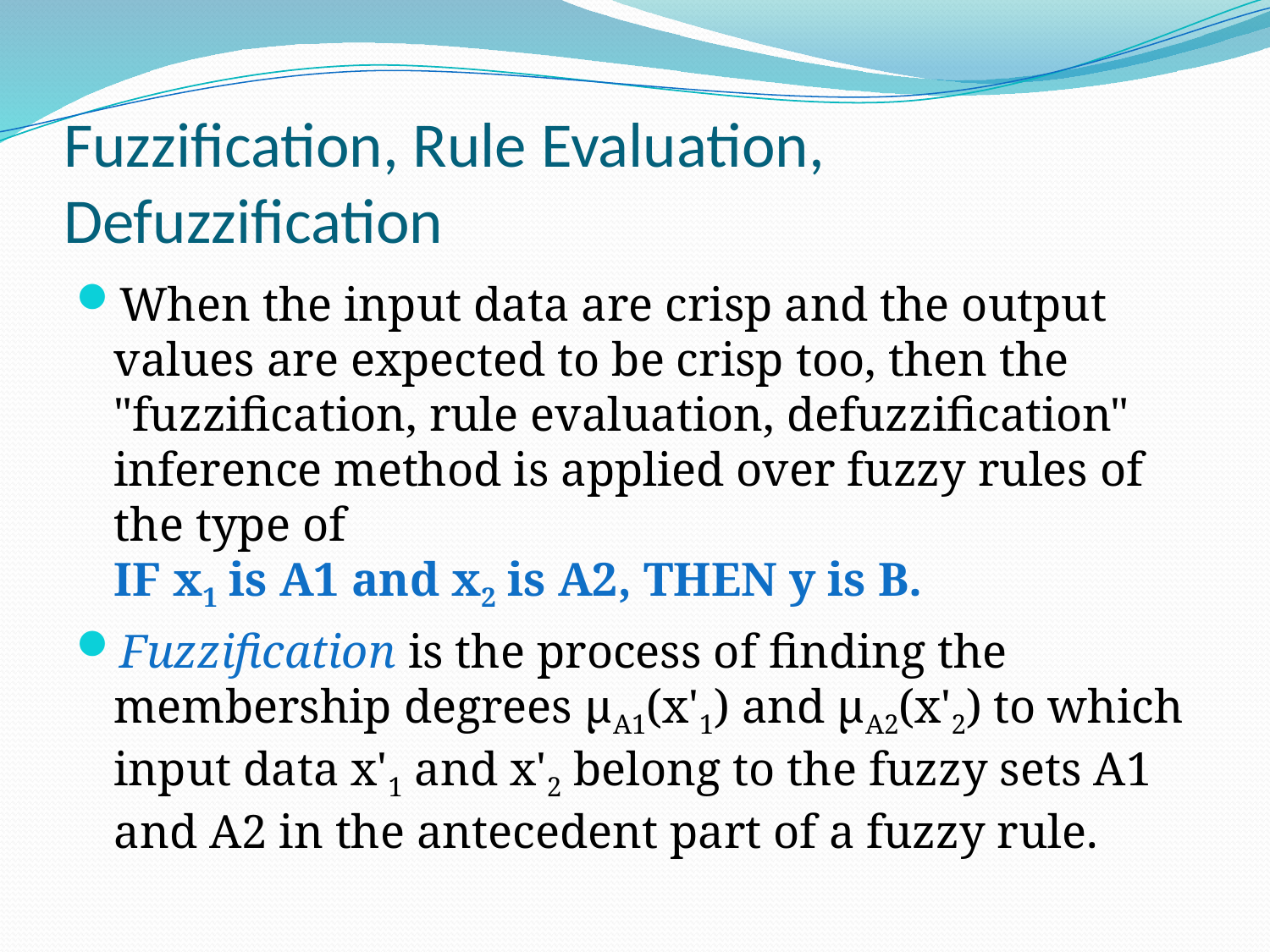

# Fuzzification, Rule Evaluation, Defuzzification
When the input data are crisp and the output values are expected to be crisp too, then the "fuzzification, rule evaluation, defuzzification" inference method is applied over fuzzy rules of the type of
IF x1 is A1 and x2 is A2, THEN y is B.
Fuzzification is the process of finding the membership degrees μA1(x'1) and μA2(x'2) to which input data x'1 and x'2 belong to the fuzzy sets A1 and A2 in the antecedent part of a fuzzy rule.